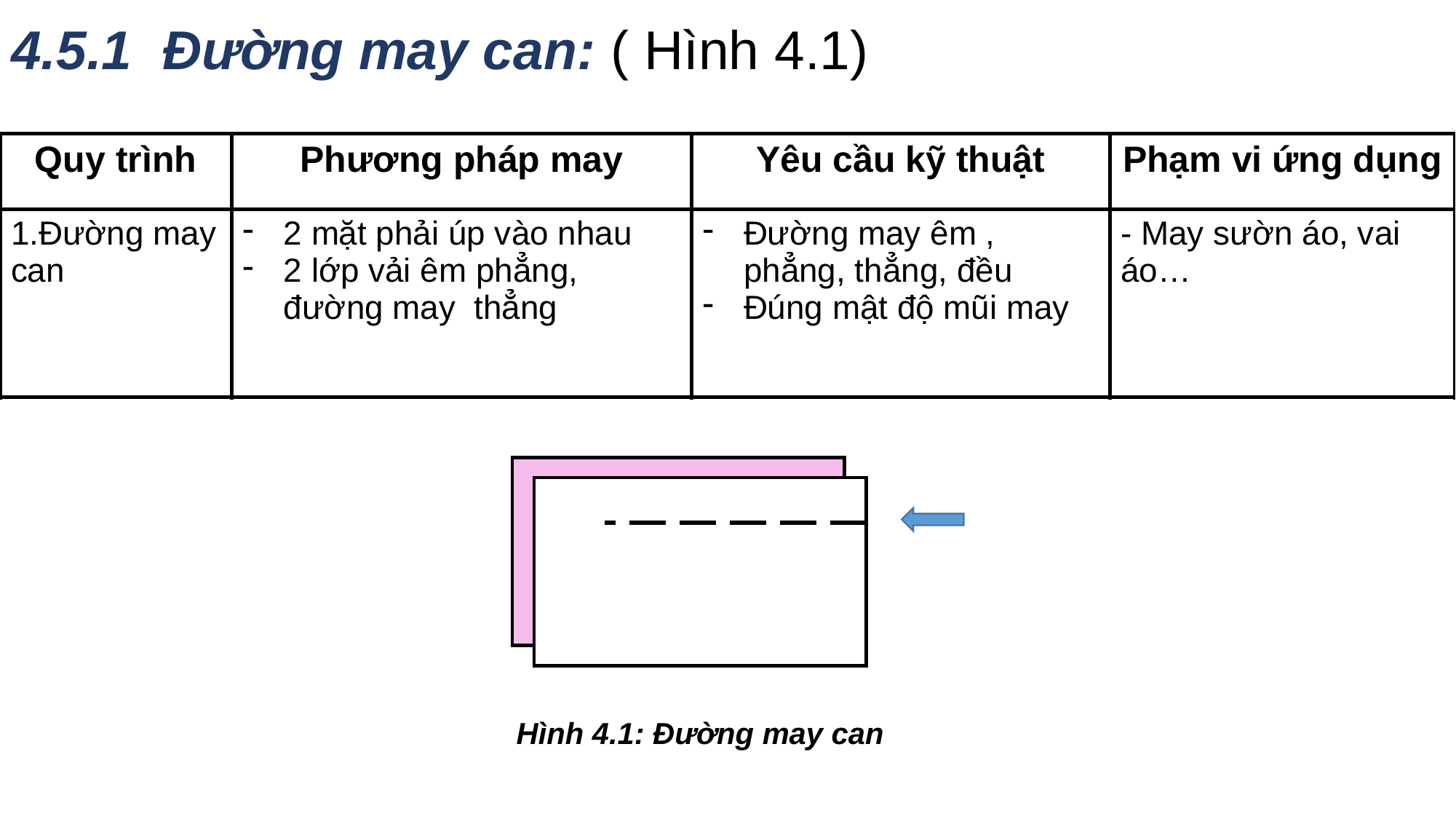

# 4.5.1  Đường may can: ( Hình 4.1)
| Quy trình | Phương pháp may | Yêu cầu kỹ thuật | Phạm vi ứng dụng |
| --- | --- | --- | --- |
| 1.Đường may can | 2 mặt phải úp vào nhau 2 lớp vải êm phẳng, đường may thẳng | Đường may êm , phẳng, thẳng, đều Đúng mật độ mũi may | - May sườn áo, vai áo… |

Hình 4.1: Đường may can